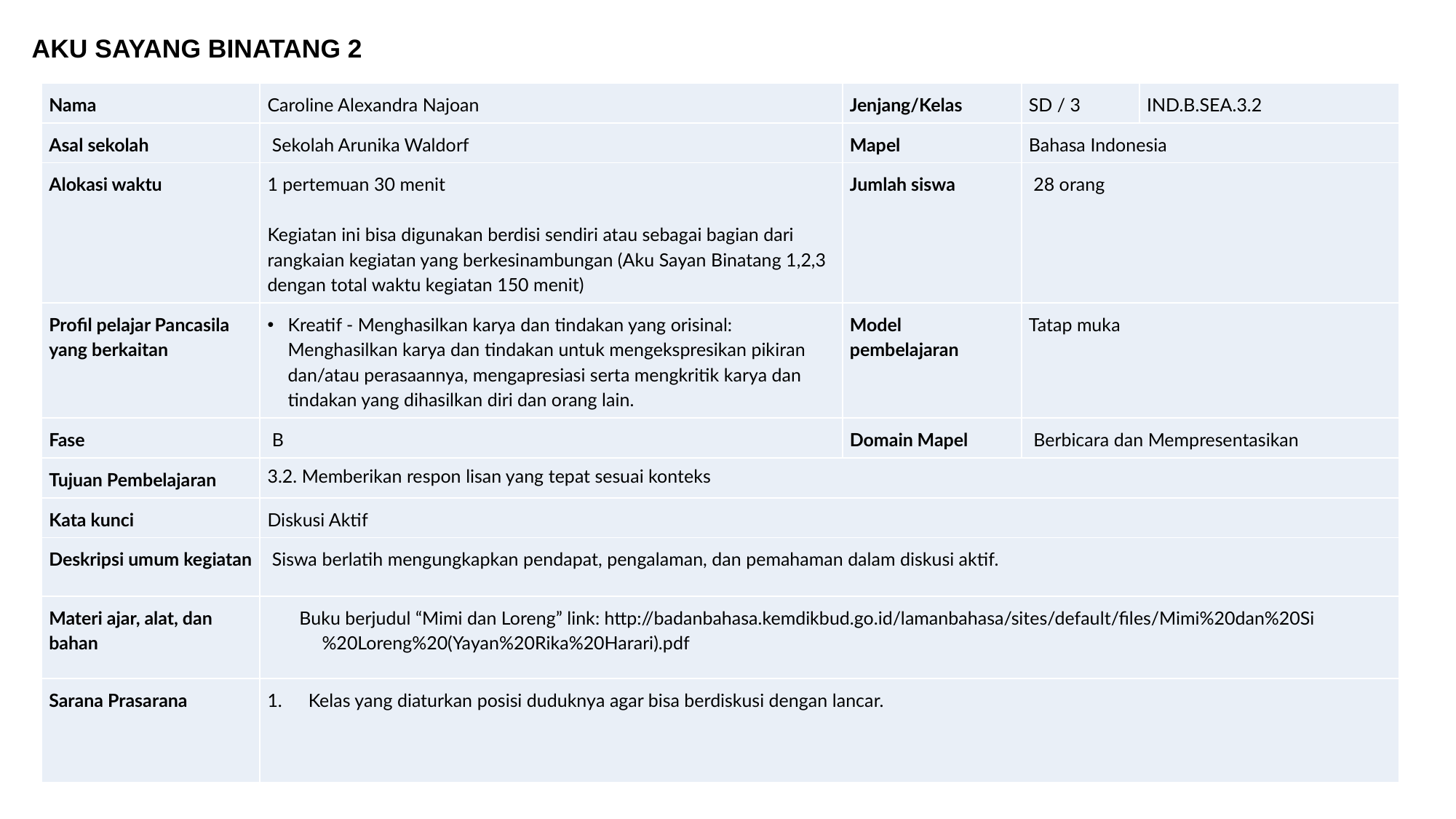

AKU SAYANG BINATANG 2

| Nama | Caroline Alexandra Najoan | Jenjang/Kelas | SD / 3 | IND.B.SEA.3.2 |
| --- | --- | --- | --- | --- |
| Asal sekolah | Sekolah Arunika Waldorf | Mapel | Bahasa Indonesia |  |
| Alokasi waktu | 1 pertemuan 30 menit Kegiatan ini bisa digunakan berdisi sendiri atau sebagai bagian dari rangkaian kegiatan yang berkesinambungan (Aku Sayan Binatang 1,2,3 dengan total waktu kegiatan 150 menit) | Jumlah siswa | 28 orang |  |
| Profil pelajar Pancasila yang berkaitan | Kreatif - Menghasilkan karya dan tindakan yang orisinal: Menghasilkan karya dan tindakan untuk mengekspresikan pikiran dan/atau perasaannya, mengapresiasi serta mengkritik karya dan tindakan yang dihasilkan diri dan orang lain. | Model pembelajaran | Tatap muka |  |
| Fase | B | Domain Mapel | Berbicara dan Mempresentasikan |  |
| Tujuan Pembelajaran | 3.2. Memberikan respon lisan yang tepat sesuai konteks |  |  |  |
| Kata kunci | Diskusi Aktif |  |  |  |
| Deskripsi umum kegiatan | Siswa berlatih mengungkapkan pendapat, pengalaman, dan pemahaman dalam diskusi aktif. |  |  |  |
| Materi ajar, alat, dan bahan | Buku berjudul “Mimi dan Loreng” link: http://badanbahasa.kemdikbud.go.id/lamanbahasa/sites/default/files/Mimi%20dan%20Si%20Loreng%20(Yayan%20Rika%20Harari).pdf |  |  |  |
| Sarana Prasarana | Kelas yang diaturkan posisi duduknya agar bisa berdiskusi dengan lancar. |  |  |  |